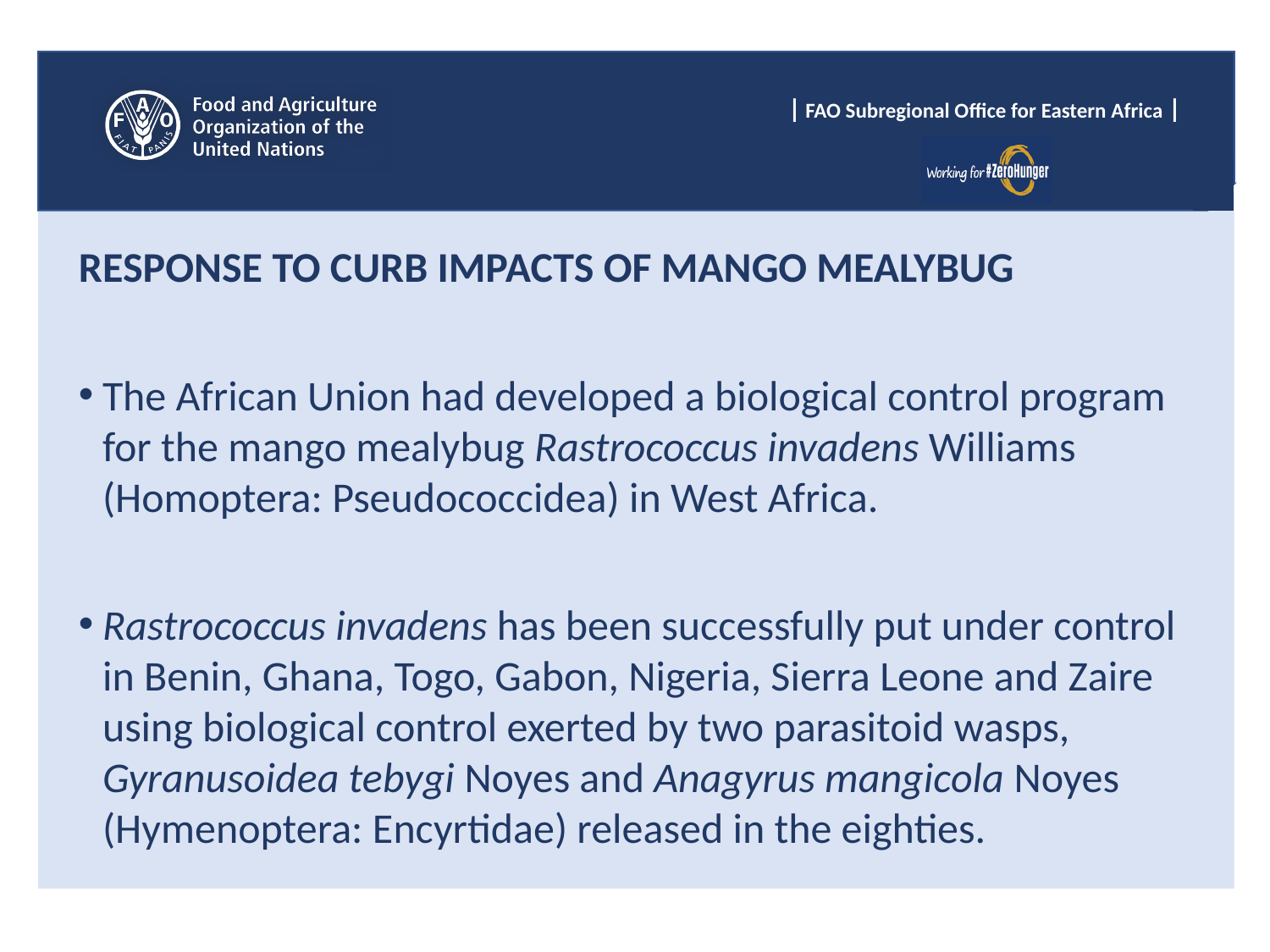

RESPONSE TO CURB IMPACTS OF MANGO MEALYBUG

The African Union had developed a biological control program for the mango mealybug Rastrococcus invadens Williams (Homoptera: Pseudococcidea) in West Africa.

Rastrococcus invadens has been successfully put under control in Benin, Ghana, Togo, Gabon, Nigeria, Sierra Leone and Zaire using biological control exerted by two parasitoid wasps, Gyranusoidea tebygi Noyes and Anagyrus mangicola Noyes (Hymenoptera: Encyrtidae) released in the eighties.